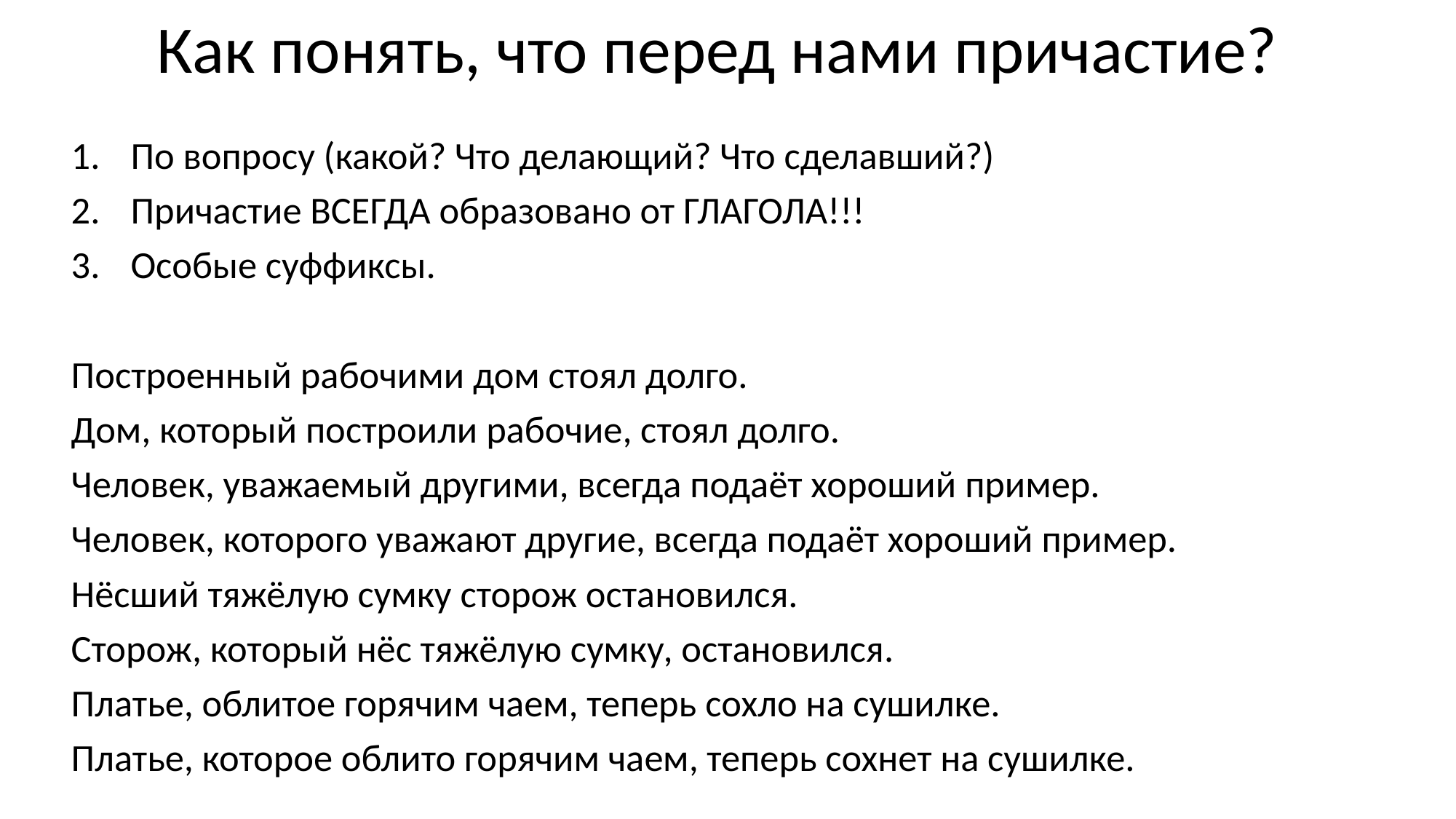

# Как понять, что перед нами причастие?
По вопросу (какой? Что делающий? Что сделавший?)
Причастие ВСЕГДА образовано от ГЛАГОЛА!!!
Особые суффиксы.

Построенный рабочими дом стоял долго.
Дом, который построили рабочие, стоял долго.
Человек, уважаемый другими, всегда подаёт хороший пример.
Человек, которого уважают другие, всегда подаёт хороший пример.
Нёсший тяжёлую сумку сторож остановился.
Сторож, который нёс тяжёлую сумку, остановился.
Платье, облитое горячим чаем, теперь сохло на сушилке.
Платье, которое облито горячим чаем, теперь сохнет на сушилке.